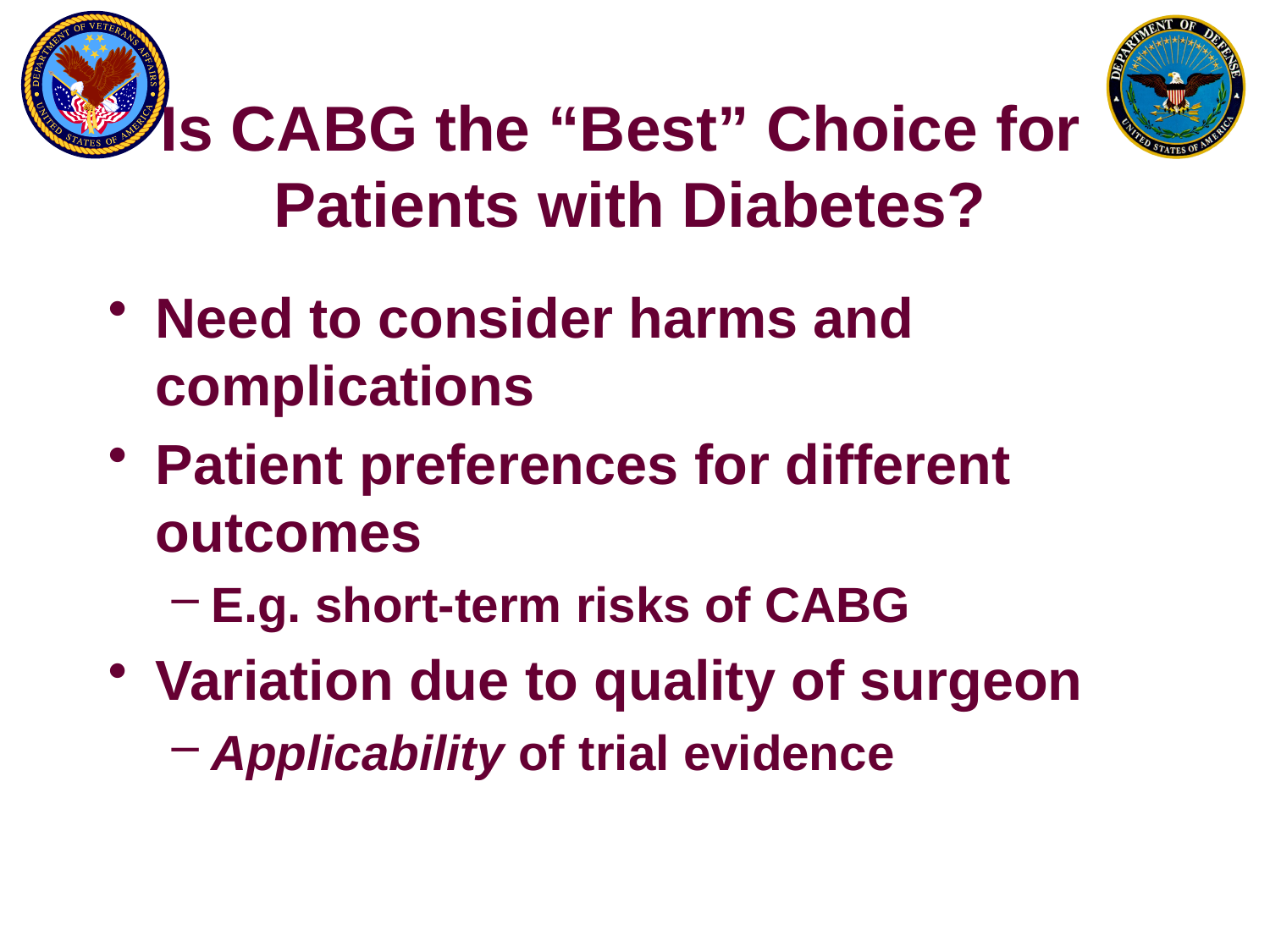

# Is CABG the “Best” Choice for  Patients with Diabetes?
Need to consider harms and complications
Patient preferences for different outcomes
E.g. short-term risks of CABG
Variation due to quality of surgeon
Applicability of trial evidence